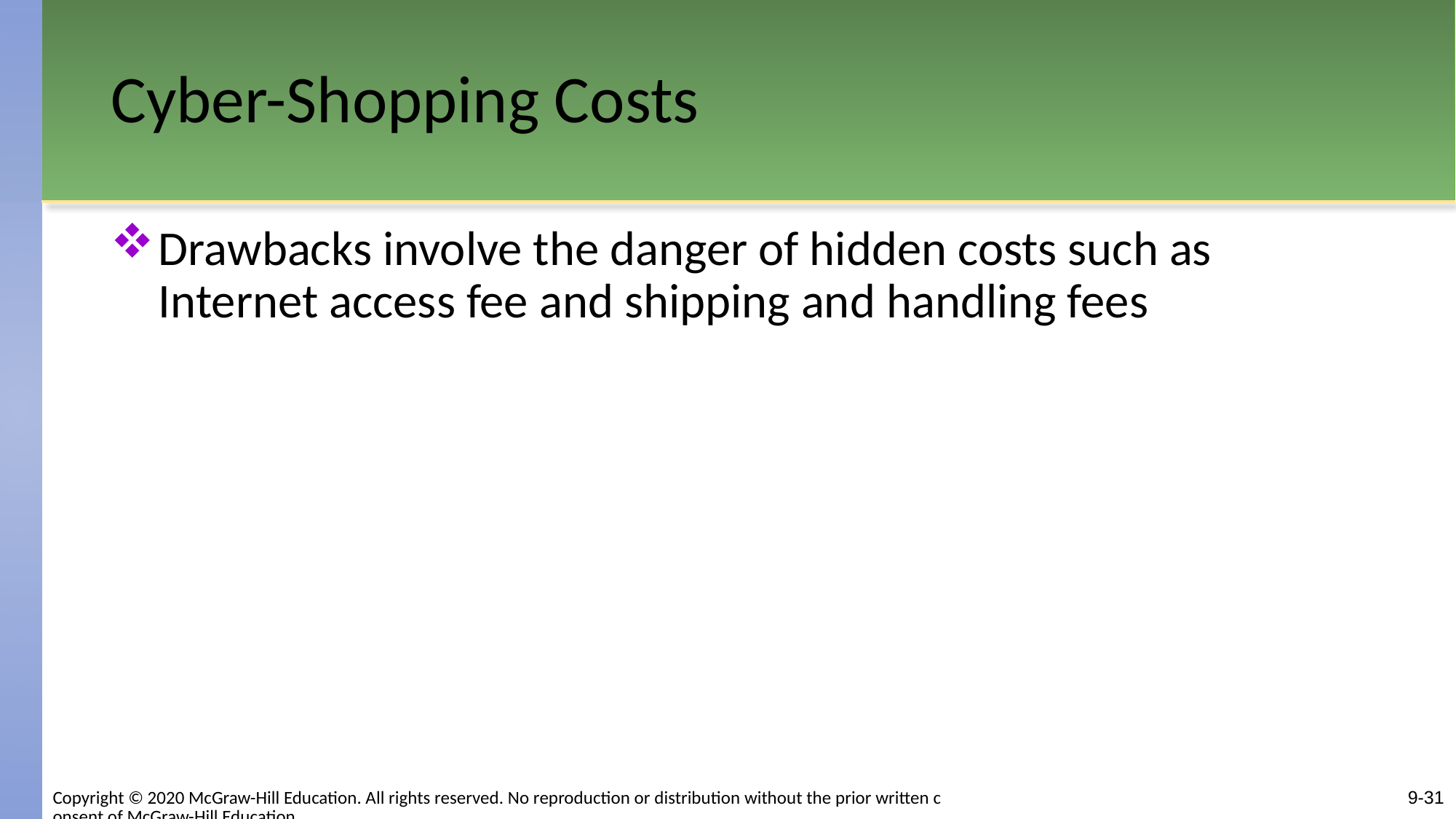

# Cyber-Shopping Costs
Drawbacks involve the danger of hidden costs such as Internet access fee and shipping and handling fees
9-31
Copyright © 2020 McGraw-Hill Education. All rights reserved. No reproduction or distribution without the prior written consent of McGraw-Hill Education.